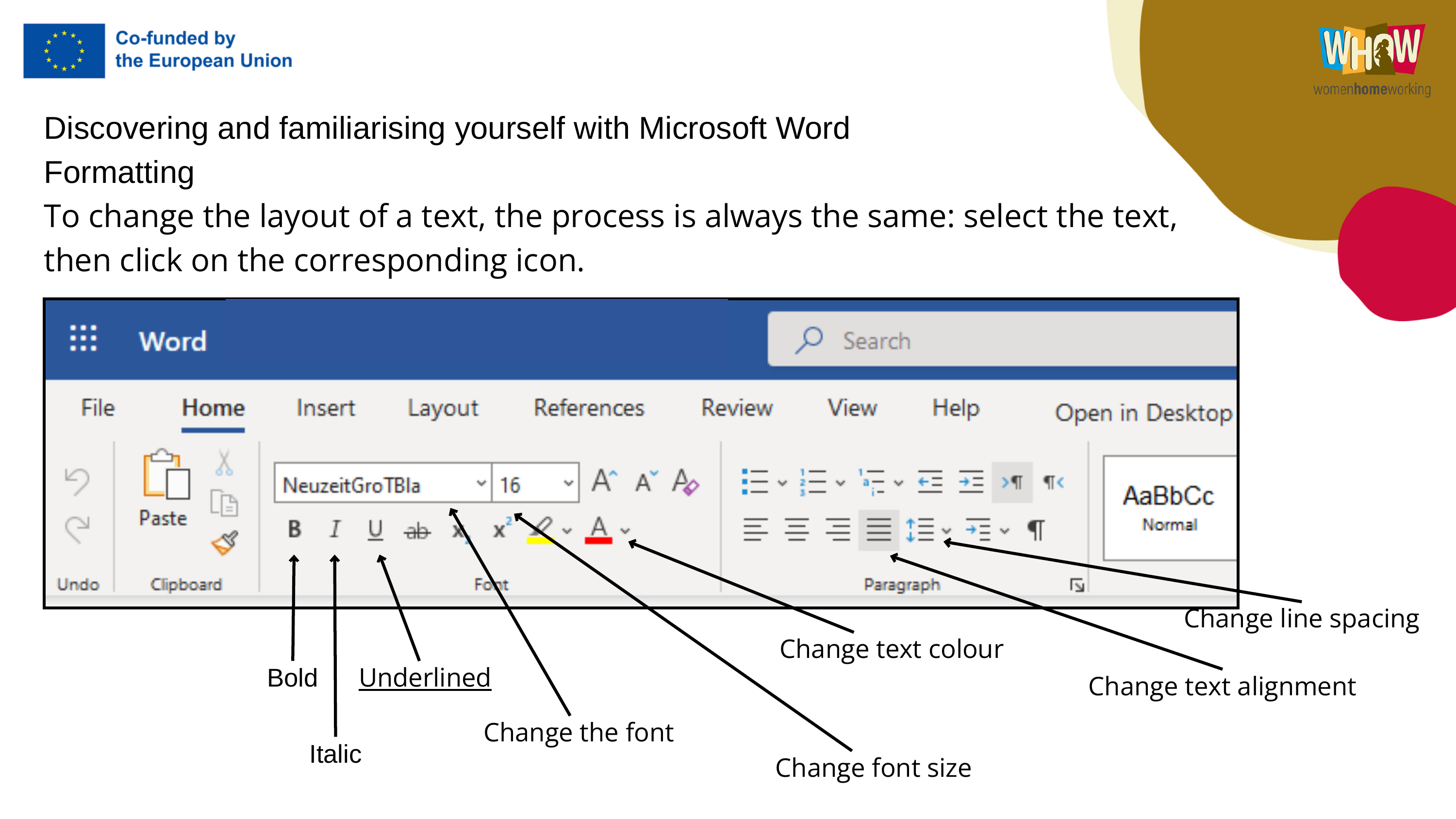

Discovering and familiarising yourself with Microsoft Word
Formatting
To change the layout of a text, the process is always the same: select the text, then click on the corresponding icon.

Change line spacing
Change text colour
Bold
Underlined
Change text alignment
Change the font
Italic
Change font size